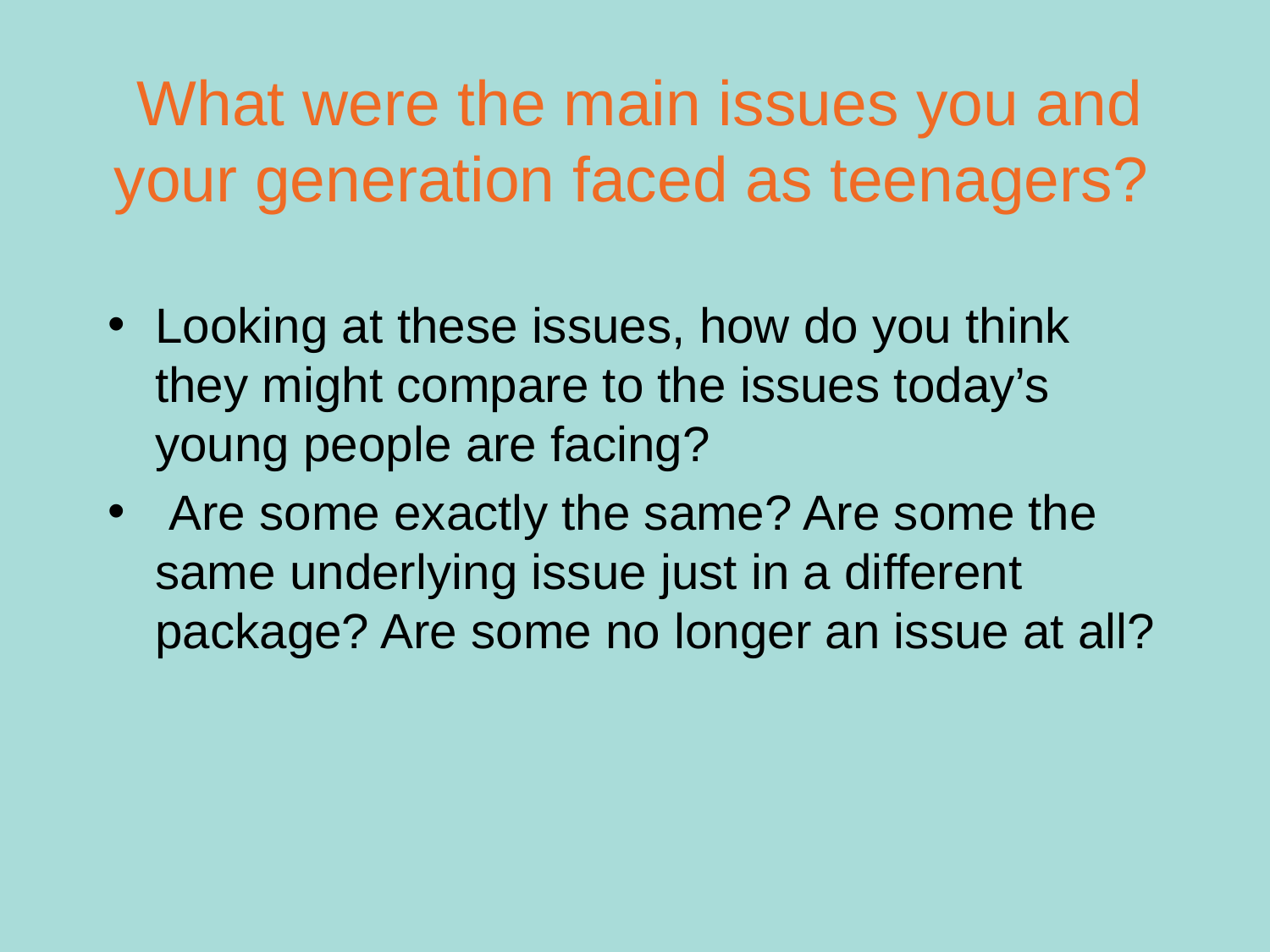

What were the main issues you and your generation faced as teenagers?

Looking at these issues, how do you think they might compare to the issues today’s young people are facing?
 Are some exactly the same? Are some the same underlying issue just in a different package? Are some no longer an issue at all?